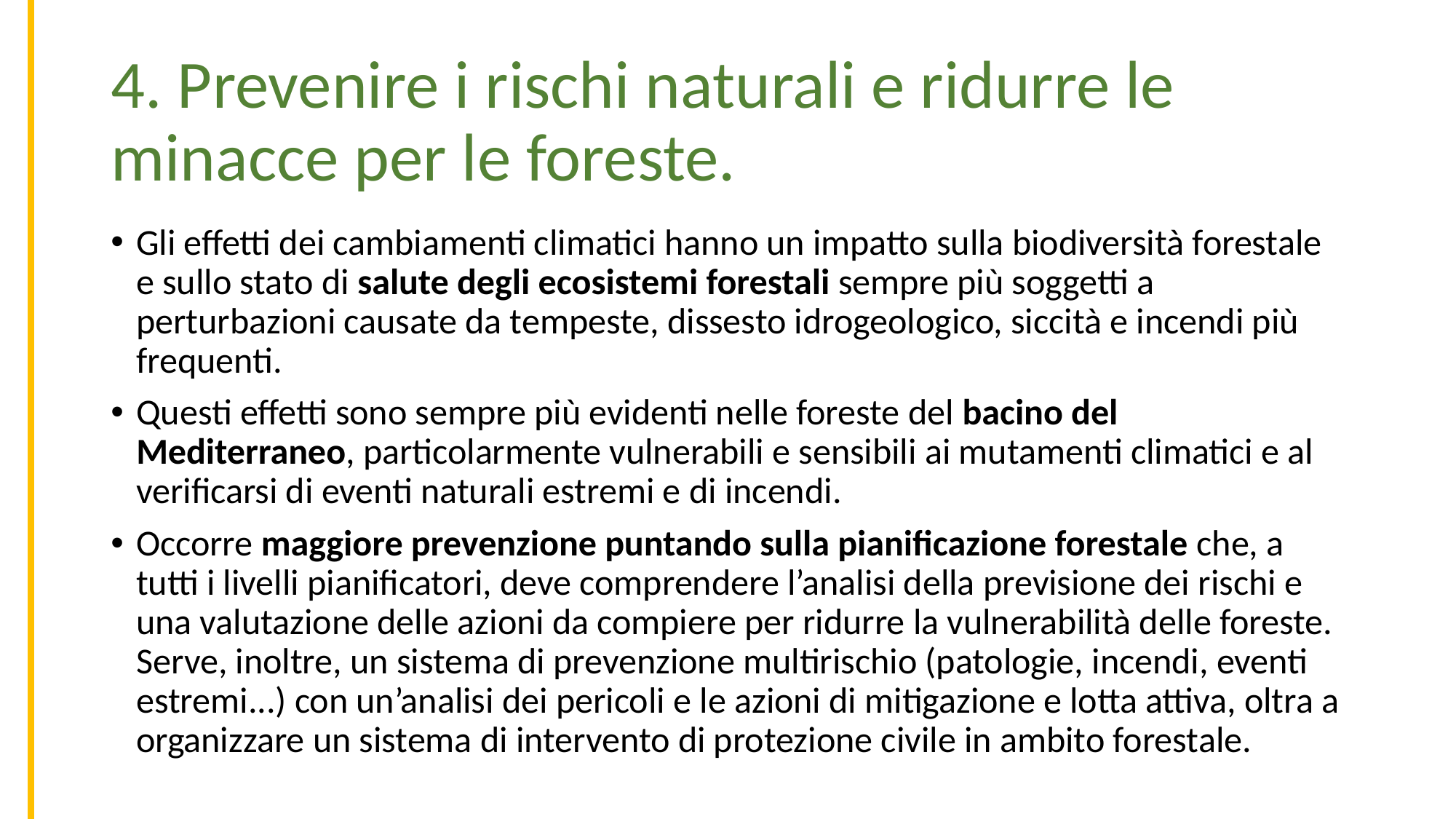

4. Prevenire i rischi naturali e ridurre le minacce per le foreste.
Gli effetti dei cambiamenti climatici hanno un impatto sulla biodiversità forestale e sullo stato di salute degli ecosistemi forestali sempre più soggetti a perturbazioni causate da tempeste, dissesto idrogeologico, siccità e incendi più frequenti.
Questi effetti sono sempre più evidenti nelle foreste del bacino del Mediterraneo, particolarmente vulnerabili e sensibili ai mutamenti climatici e al verificarsi di eventi naturali estremi e di incendi.
Occorre maggiore prevenzione puntando sulla pianificazione forestale che, a tutti i livelli pianificatori, deve comprendere l’analisi della previsione dei rischi e una valutazione delle azioni da compiere per ridurre la vulnerabilità delle foreste. Serve, inoltre, un sistema di prevenzione multirischio (patologie, incendi, eventi estremi...) con un’analisi dei pericoli e le azioni di mitigazione e lotta attiva, oltra a organizzare un sistema di intervento di protezione civile in ambito forestale.